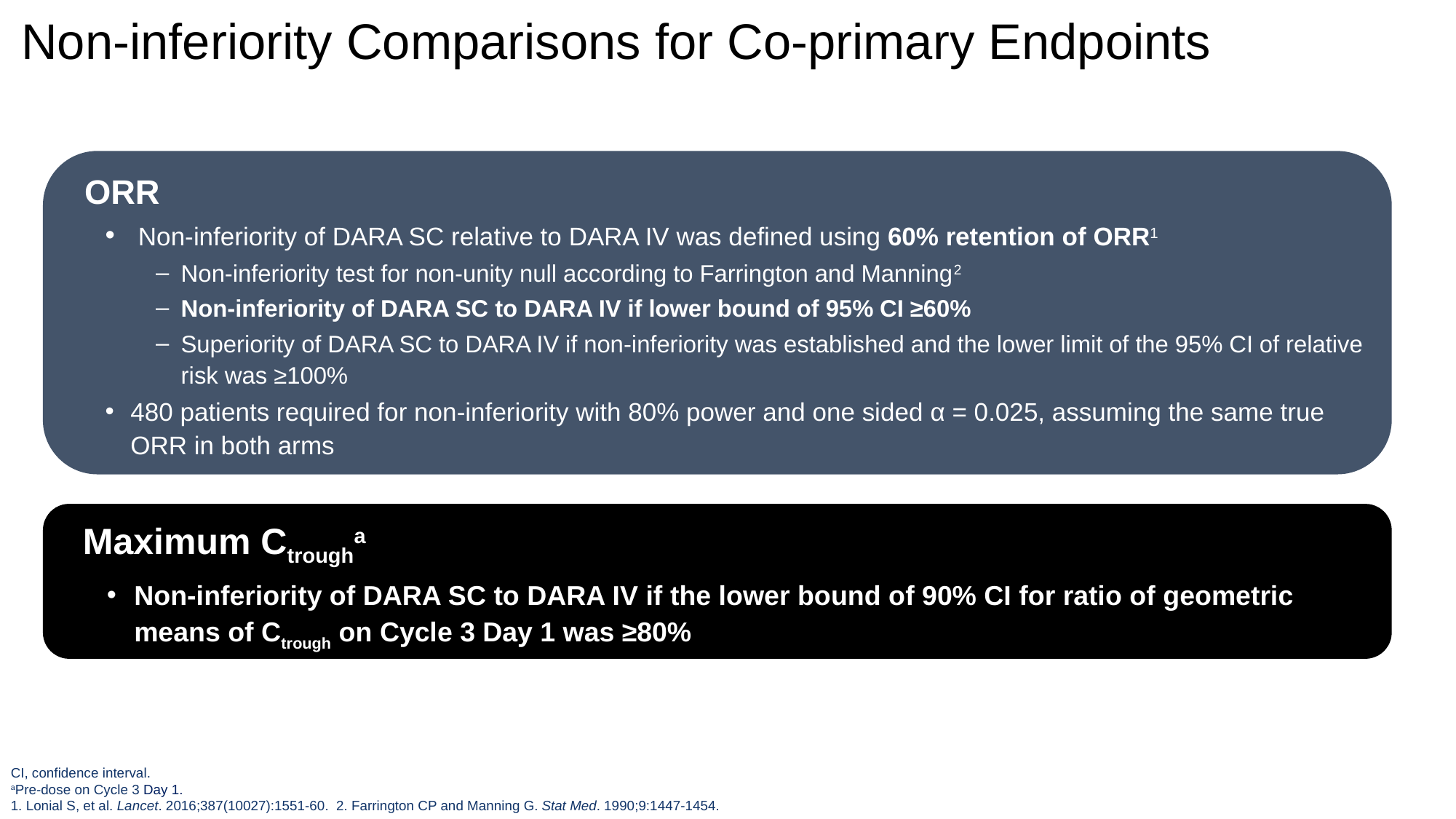

# Non-inferiority Comparisons for Co-primary Endpoints

    ORR
 Non-inferiority of DARA SC relative to DARA IV was defined using 60% retention of ORR1
Non-inferiority test for non-unity null according to Farrington and Manning2
Non-inferiority of DARA SC to DARA IV if lower bound of 95% CI ≥60%
Superiority of DARA SC to DARA IV if non-inferiority was established and the lower limit of the 95% CI of relative risk was ≥100%
480 patients required for non-inferiority with 80% power and one sided α = 0.025, assuming the same true ORR in both arms

   Maximum Ctrougha
Non-inferiority of DARA SC to DARA IV if the lower bound of 90% CI for ratio of geometric means of Ctrough on Cycle 3 Day 1 was ≥80%
CI, confidence interval.
aPre-dose on Cycle 3 Day 1.
1. Lonial S, et al. Lancet. 2016;387(10027):1551-60.  2. Farrington CP and Manning G. Stat Med. 1990;9:1447-1454.